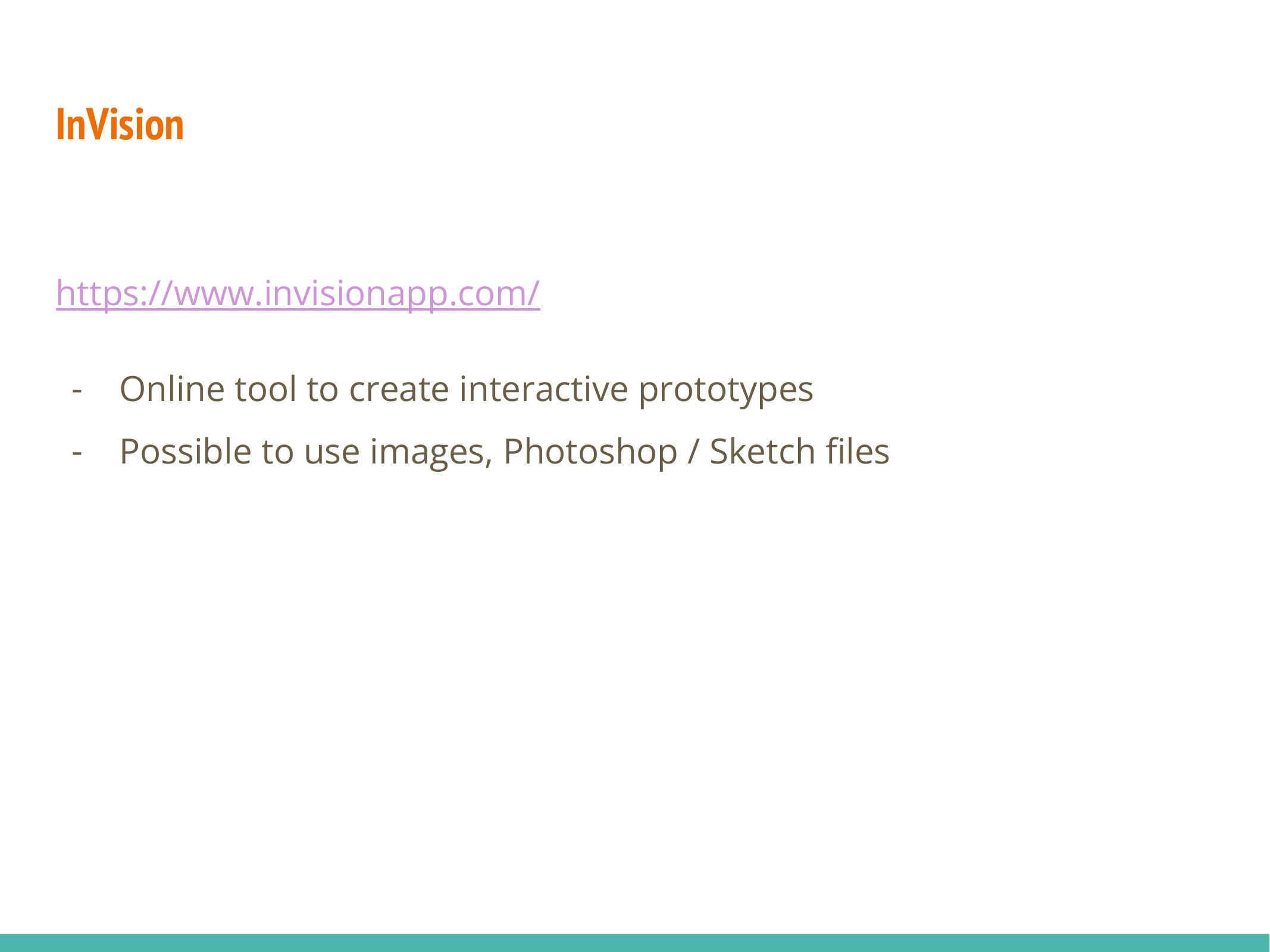

# InVision
https://www.invisionapp.com/
Online tool to create interactive prototypes
Possible to use images, Photoshop / Sketch files